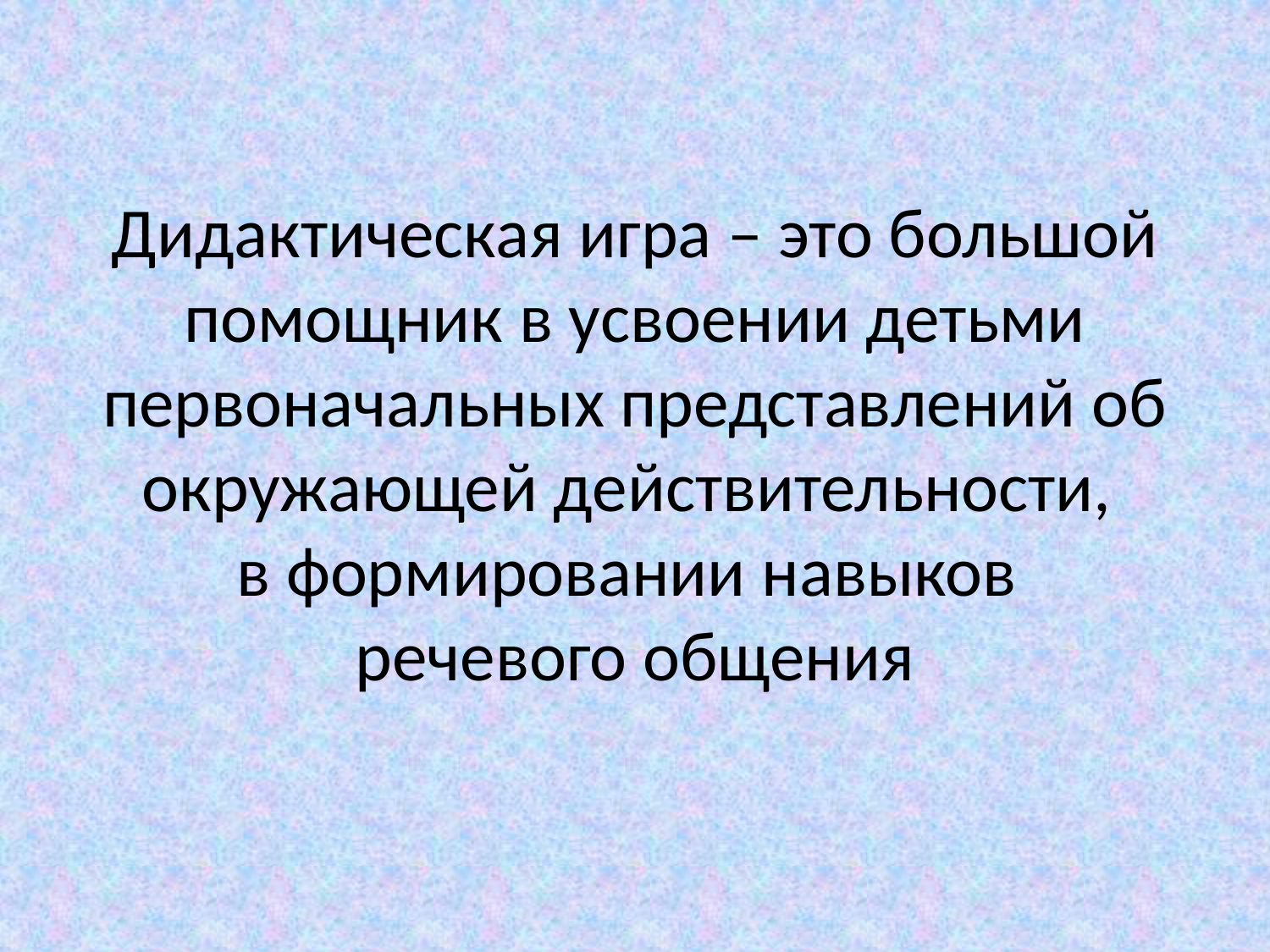

Дидактическая игра – это большой помощник в усвоении детьми первоначальных представлений об окружающей действительности,
в формировании навыков
речевого общения